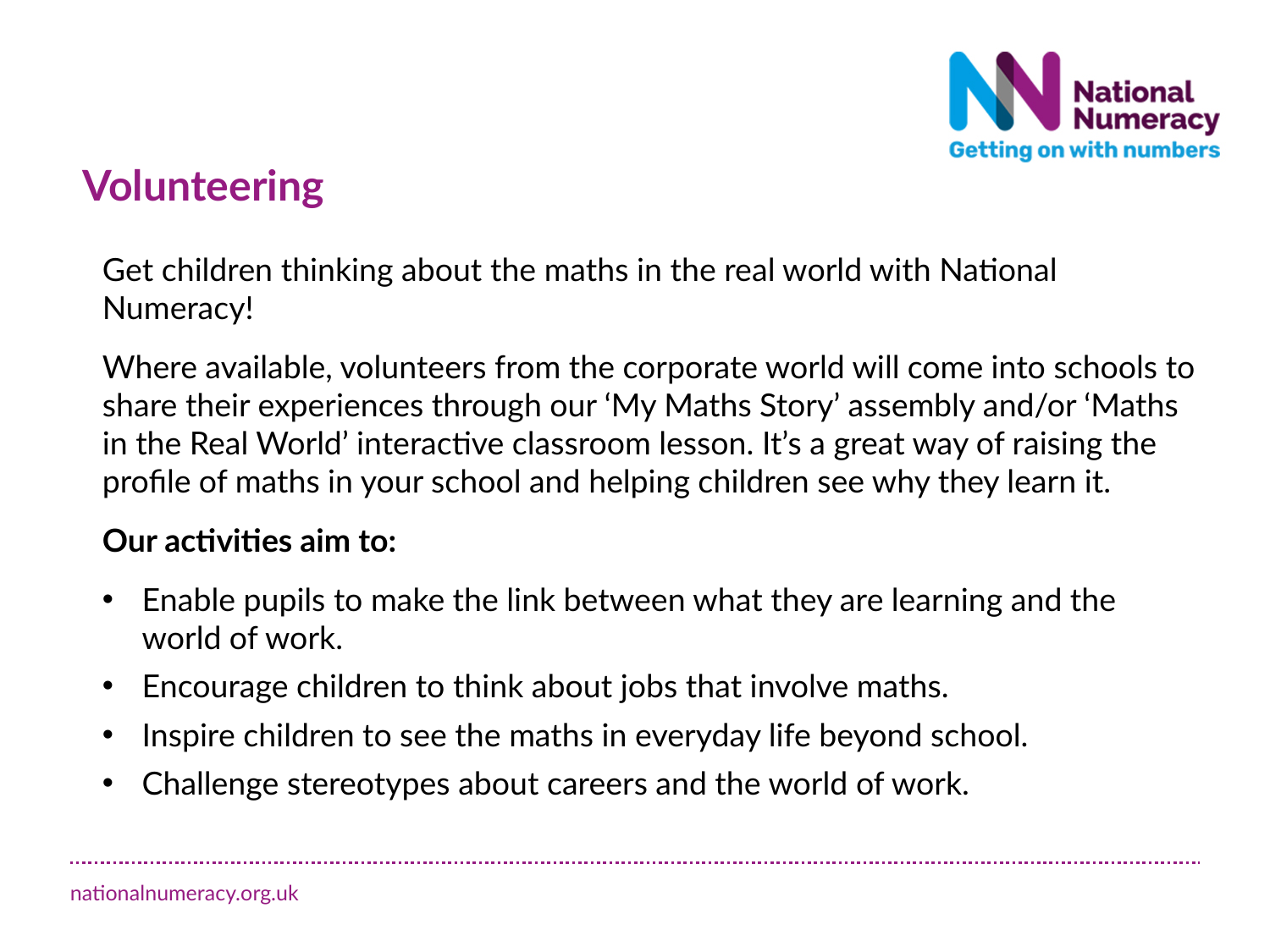

Volunteering
Get children thinking about the maths in the real world with National Numeracy!
Where available, volunteers from the corporate world will come into schools to share their experiences through our ‘My Maths Story’ assembly and/or ‘Maths in the Real World’ interactive classroom lesson. It’s a great way of raising the profile of maths in your school and helping children see why they learn it.
Our activities aim to:
Enable pupils to make the link between what they are learning and the world of work.
Encourage children to think about jobs that involve maths.
Inspire children to see the maths in everyday life beyond school.
Challenge stereotypes about careers and the world of work.